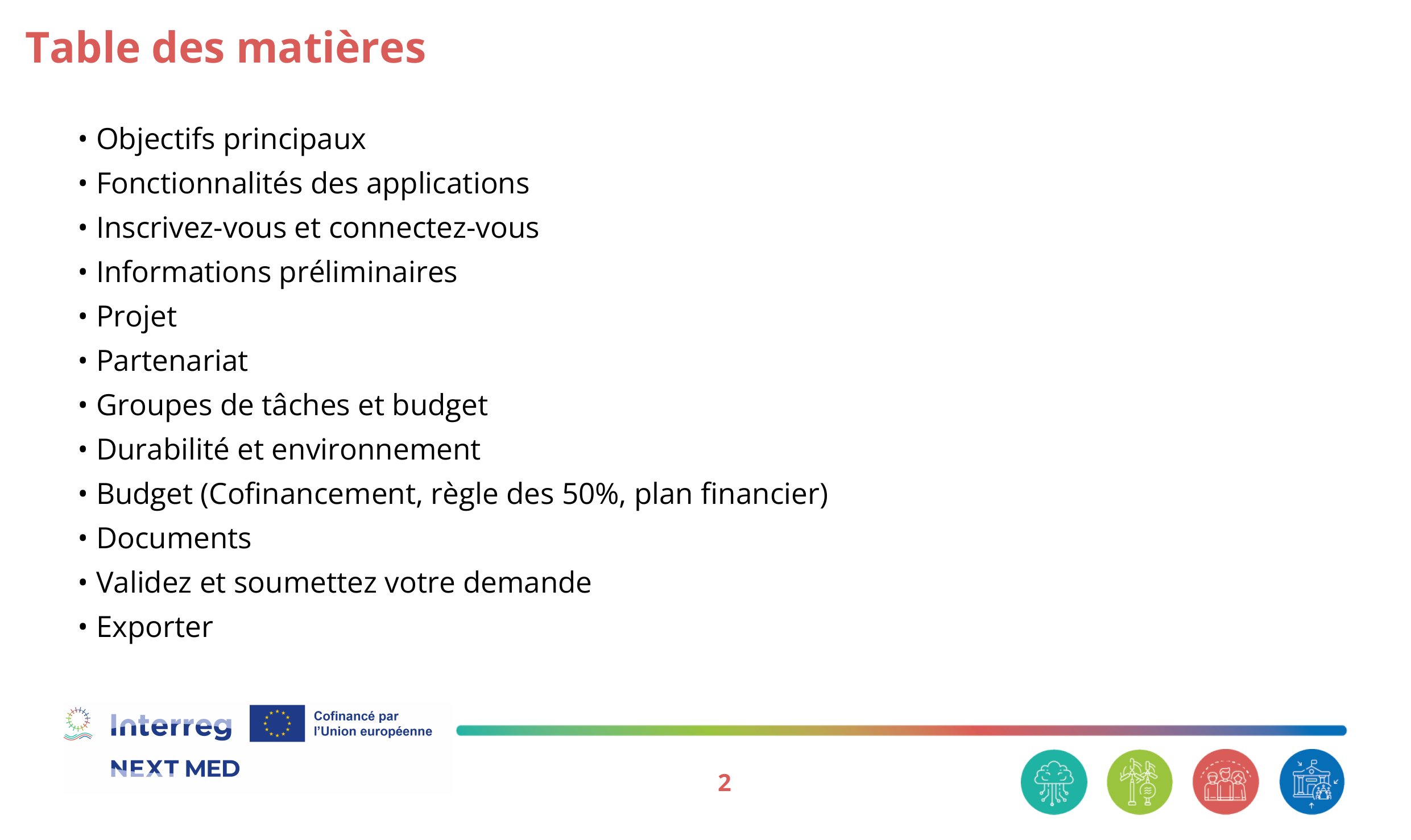

Table des matières
#
• Objectifs principaux
• Fonctionnalités des applications
• Inscrivez-vous et connectez-vous
• Informations préliminaires
• Projet
• Partenariat
• Groupes de tâches et budget
• Durabilité et environnement
• Budget (Cofinancement, règle des 50%, plan financier)
• Documents
• Validez et soumettez votre demande
• Exporter
2